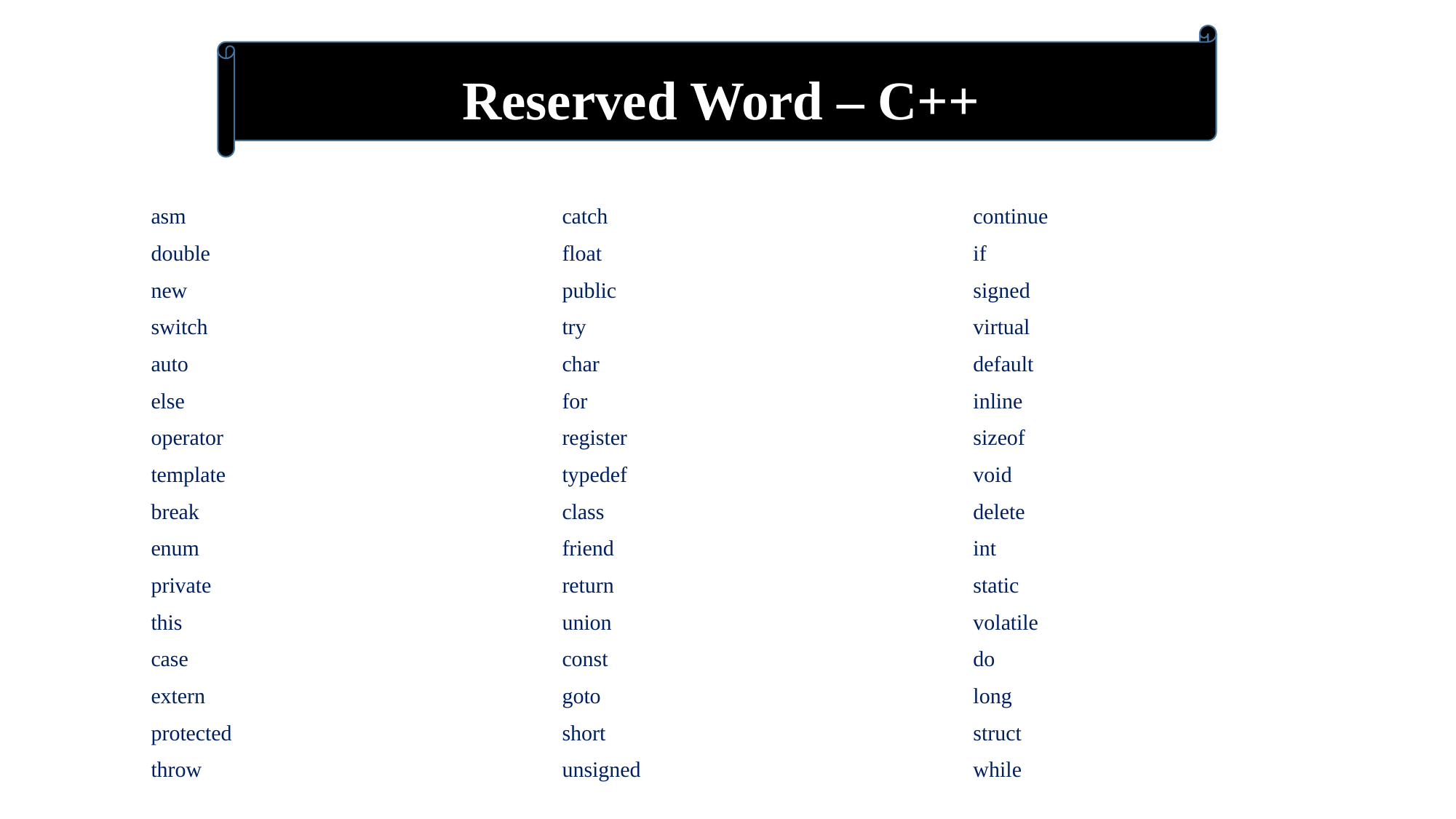

Reserved Word – C++
asm
double
new
switch
auto
else
operator
template
break
enum
private
this
case
extern
protected
throw
catch
float
public
try
char
for
register
typedef
class
friend
return
union
const
goto
short
unsigned
continue
if
signed
virtual
default
inline
sizeof
void
delete
int
static
volatile
do
long
struct
while